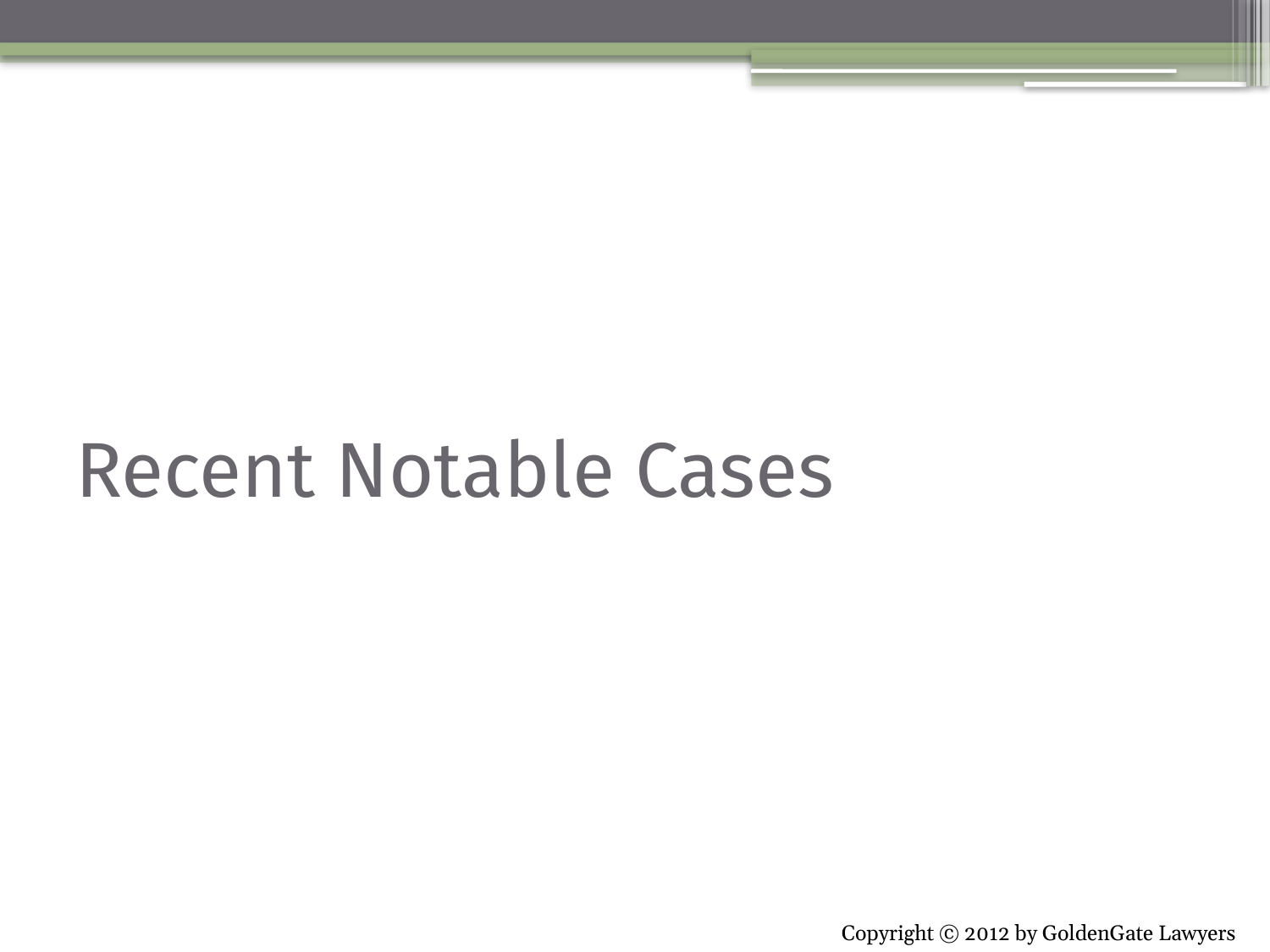

# Recent Notable Cases
Copyright © 2012 by GoldenGate Lawyers